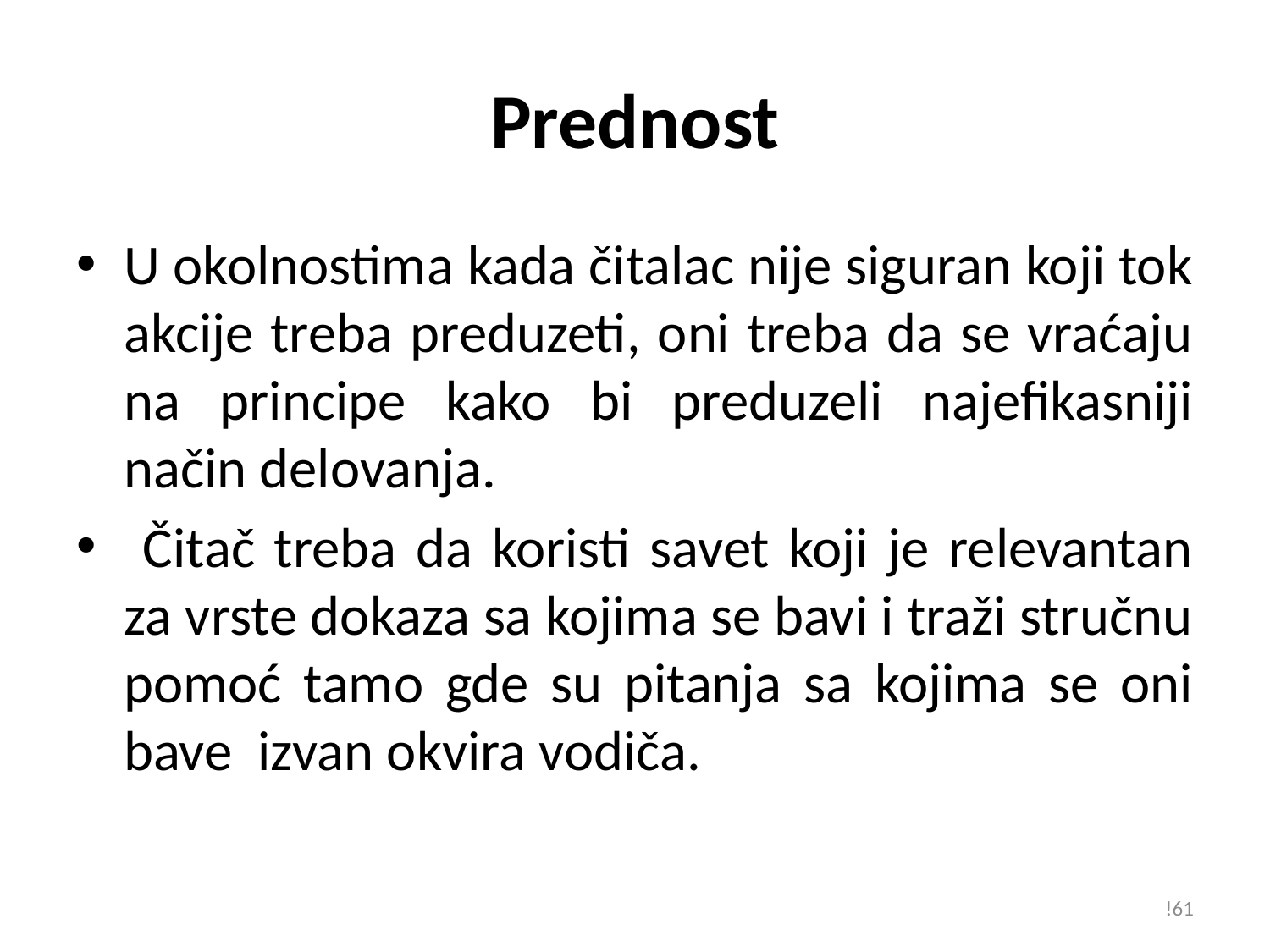

# Prednost
U okolnostima kada čitalac nije siguran koji tok akcije treba preduzeti, oni treba da se vraćaju na principe kako bi preduzeli najefikasniji način delovanja.
 Čitač treba da koristi savet koji je relevantan za vrste dokaza sa kojima se bavi i traži stručnu pomoć tamo gde su pitanja sa kojima se oni bave  izvan okvira vodiča.

!61